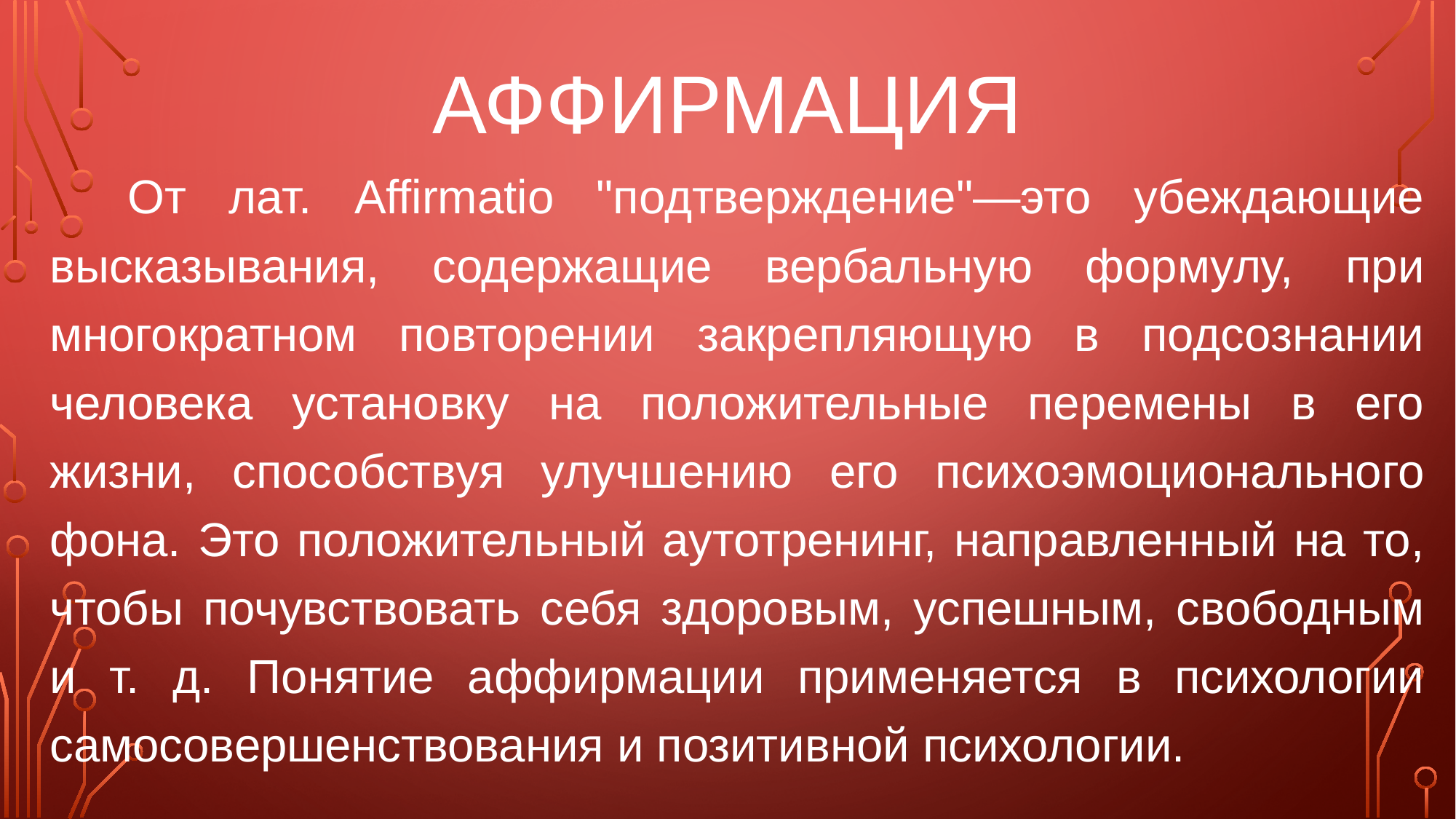

# АФФИРМАЦИЯ
  От лат. Affirmatio "подтверждение"—это убеждающие высказывания, содержащие вербальную формулу, при многократном повторении закрепляющую в подсознании человека установку на положительные перемены в его жизни, способствуя улучшению его психоэмоционального фона. Это положительный аутотренинг, направленный на то, чтобы почувствовать себя здоровым, успешным, свободным и т. д. Понятие аффирмации применяется в психологии самосовершенствования и позитивной психологии.